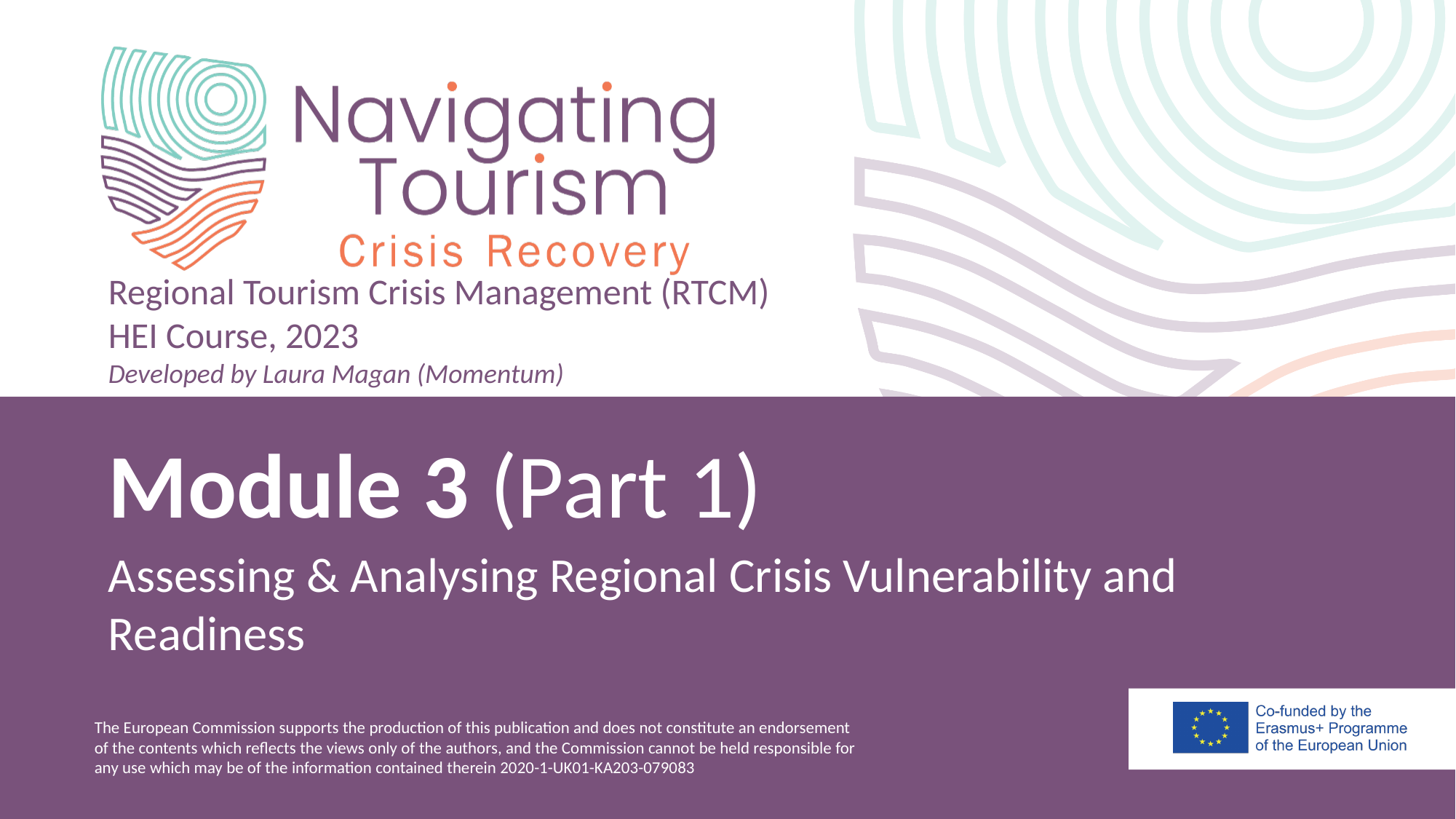

Regional Tourism Crisis Management (RTCM)
HEI Course, 2023
Developed by Laura Magan (Momentum)
Module 3 (Part 1)
Assessing & Analysing Regional Crisis Vulnerability and Readiness